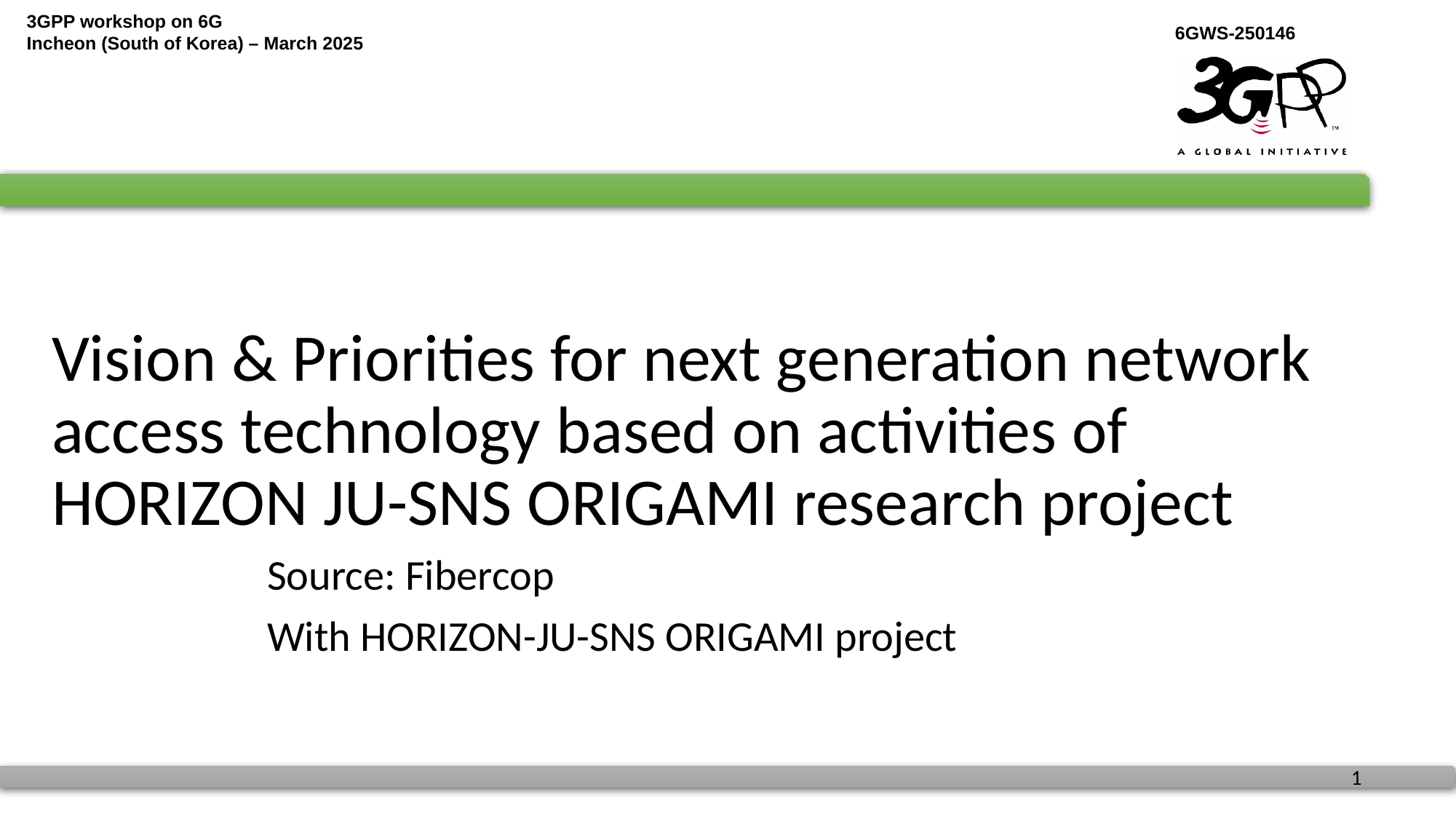

# Vision & Priorities for next generation network access technology based on activities of HORIZON JU-SNS ORIGAMI research project
Source: Fibercop
With HORIZON-JU-SNS ORIGAMI project